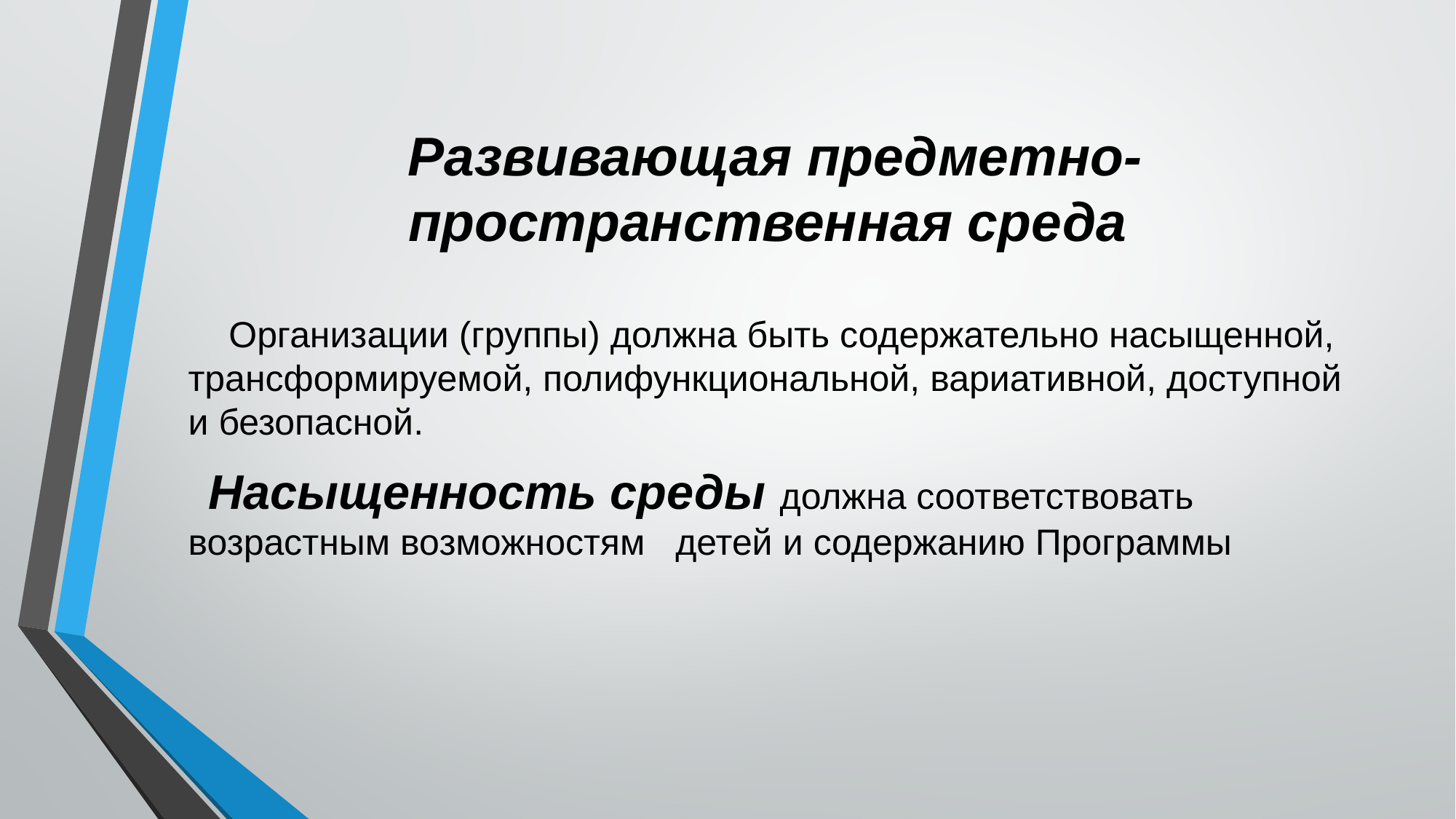

# Развивающая предметно-пространственная среда

    Организации (группы) должна быть содержательно насыщенной, трансформируемой, полифункциональной, вариативной, доступной и безопасной.
  Насыщенность среды должна соответствовать возрастным возможностям   детей и содержанию Программы